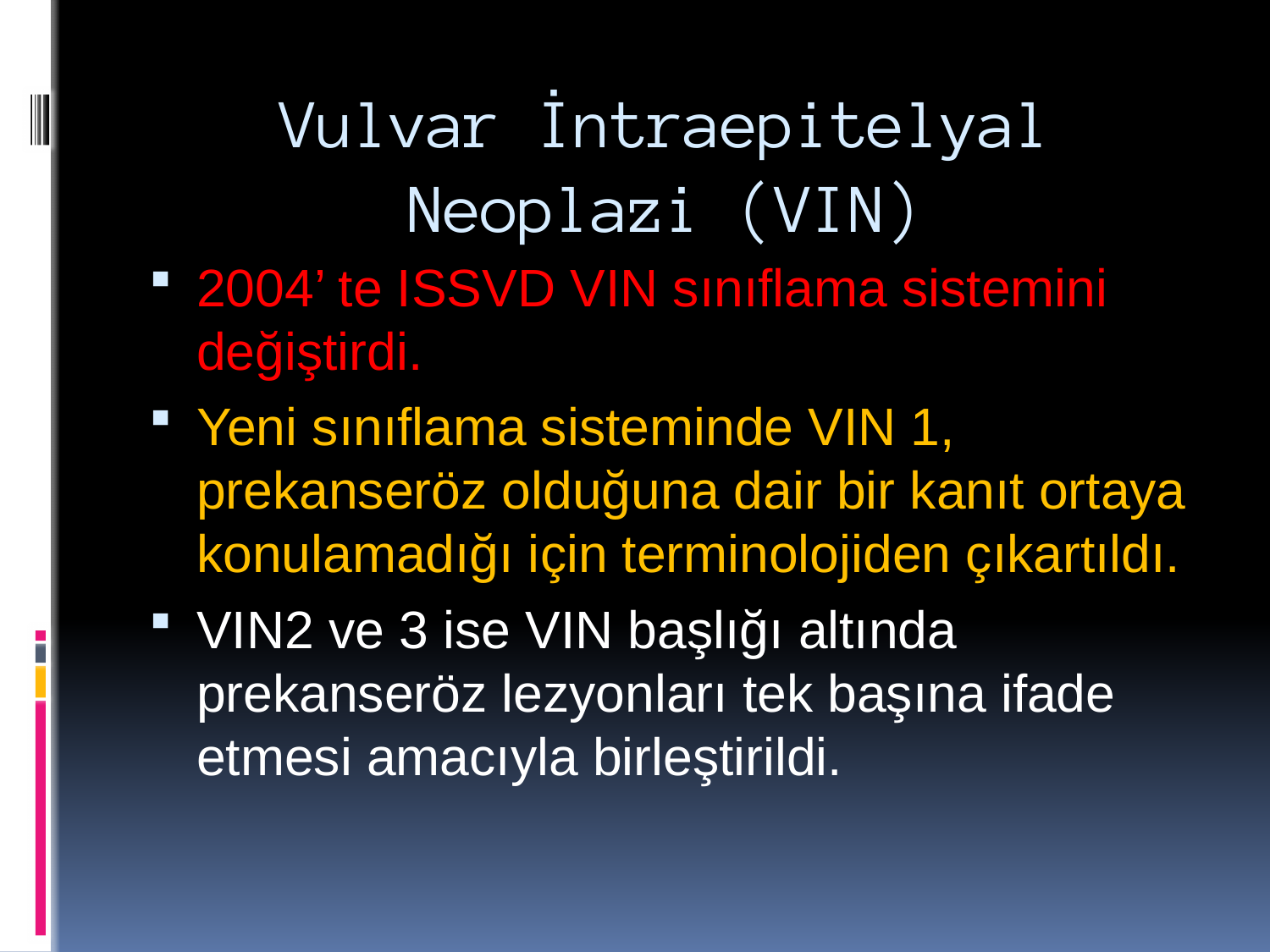

# Vulvar İntraepitelyal Neoplazi (VIN)
2004’ te ISSVD VIN sınıflama sistemini değiştirdi.
Yeni sınıflama sisteminde VIN 1, prekanseröz olduğuna dair bir kanıt ortaya konulamadığı için terminolojiden çıkartıldı.
VIN2 ve 3 ise VIN başlığı altında prekanseröz lezyonları tek başına ifade etmesi amacıyla birleştirildi.